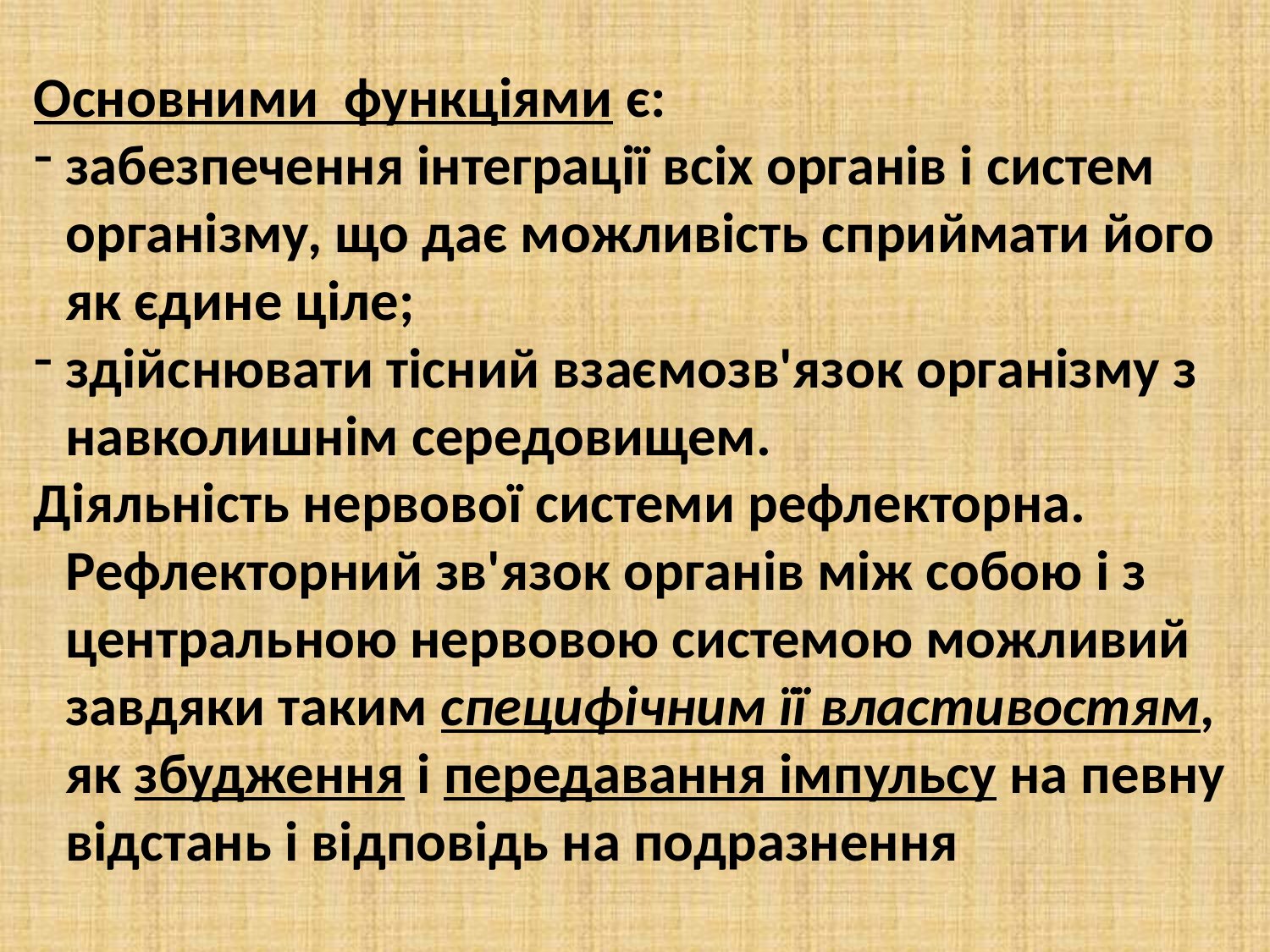

Основними  функціями є:
забезпечення інтеграції всіх органів і систем організму, що дає можливість сприймати його як єдине ціле;
здійснювати тісний взаємозв'язок організму з навколишнім середовищем.
Діяльність нервової системи рефлекторна. Рефлекторний зв'язок органів між собою і з центральною нервовою системою можливий завдяки таким специфічним її властивостям, як збудження і передавання імпульсу на певну відстань і відповідь на подразнення